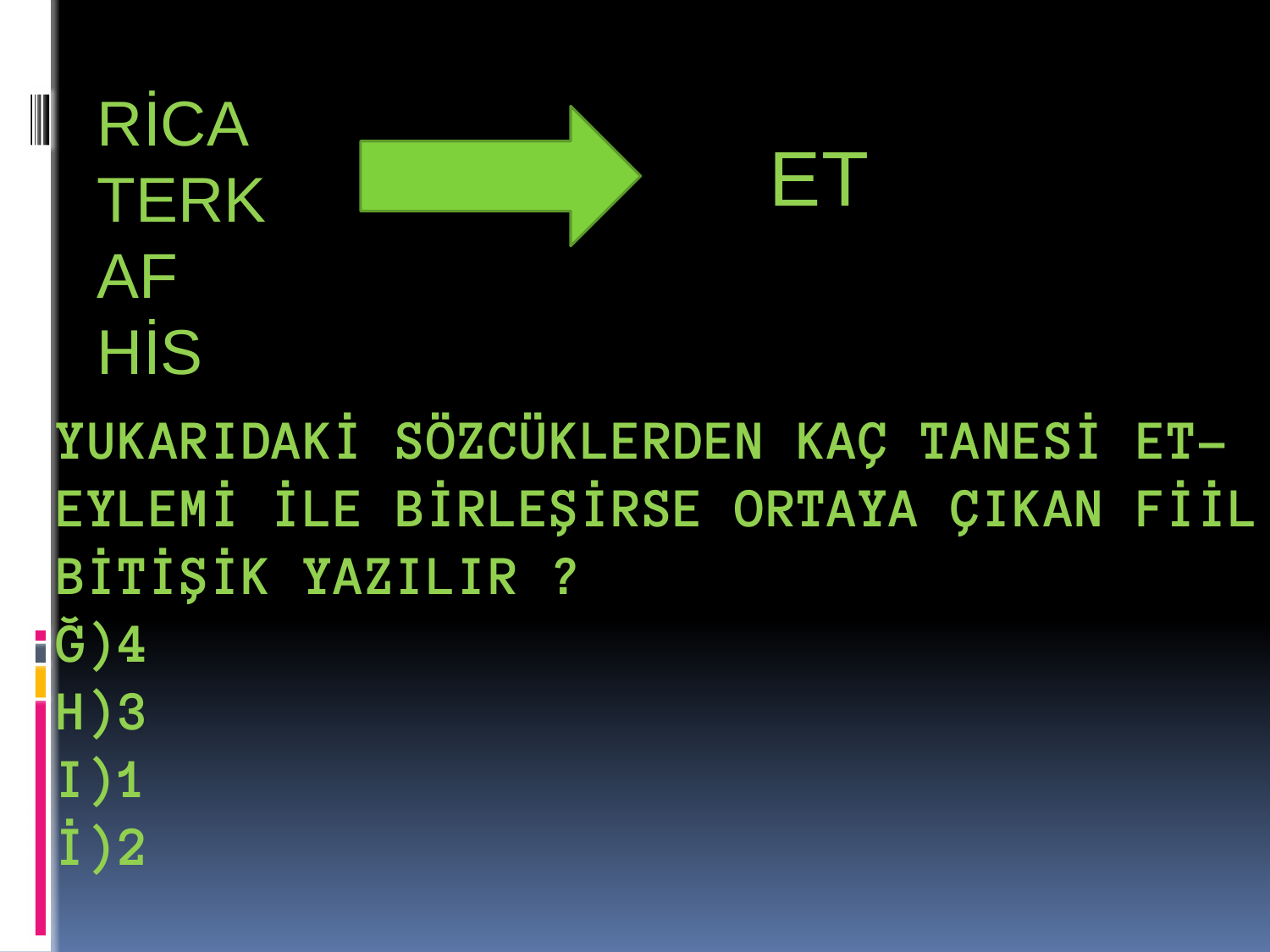

RİCA
TERK
AF
HİS

ET
# YUKARIDAKİ SÖZCÜKLERDEN KAÇ TANESİ ET- EYLEMİ İLE BİRLEŞİRSE ORTAYA ÇIKAN FİİL BİTİŞİK YAZILIR ? Ğ)4 H)3 I)1 İ)2